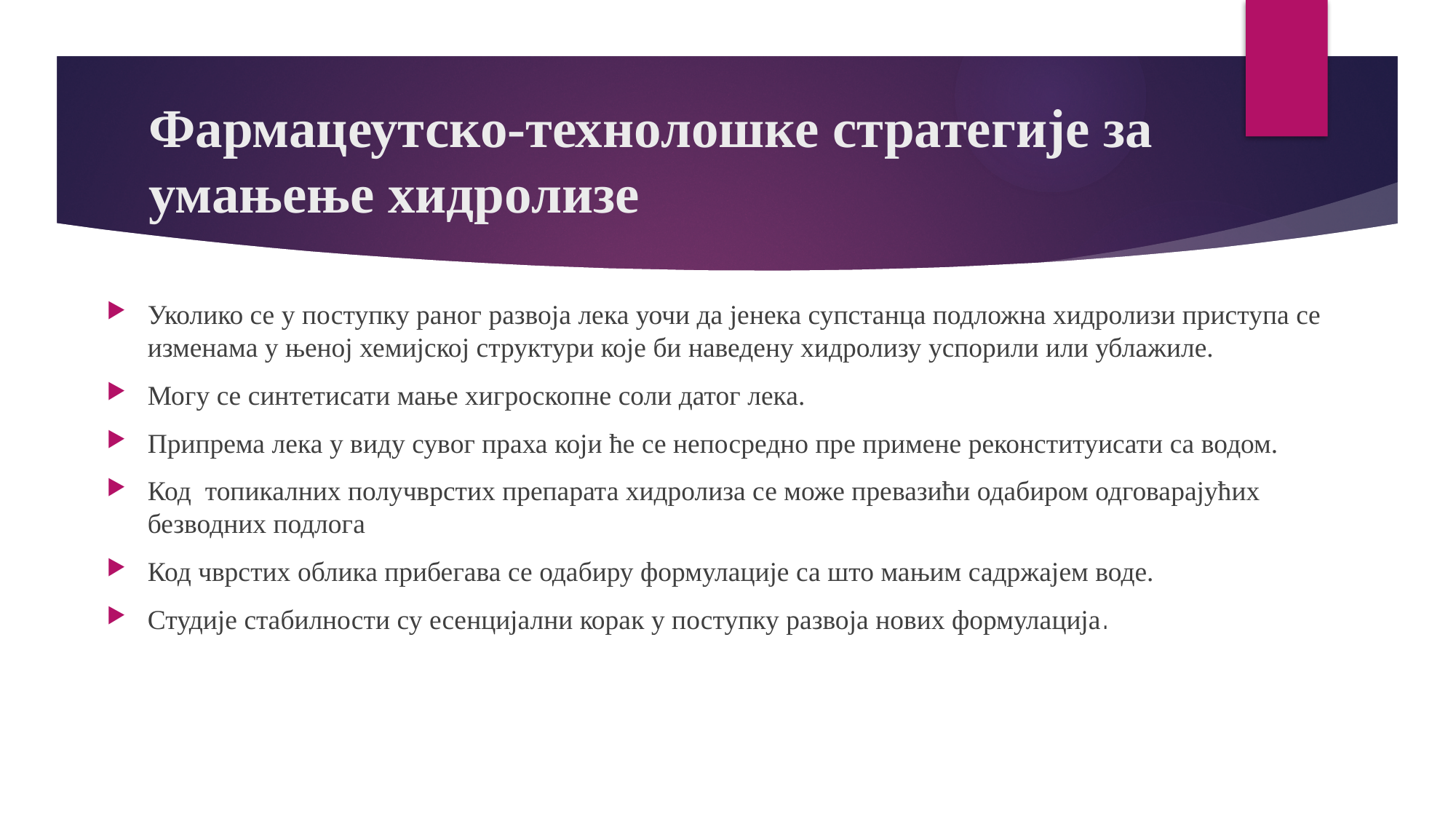

# Фармацеутско-технолошке стратегије за умањење хидролизе
Уколико се у поступку раног развоја лека уочи да јенека супстанца подложна хидролизи приступа се изменама у њеној хемијској структури које би наведену хидролизу успорили или ублажиле.
Могу се синтетисати мање хигроскопне соли датог лека.
Припрема лека у виду сувог праха који ће се непосредно пре примене реконституисати са водом.
Код  топикалних получврстих препарата хидролиза се може превазићи одабиром одговарајућих безводних подлога
Код чврстих облика прибегава се одабиру формулације са што мањим садржајем воде.
Студије стабилности су есенцијални корак у поступку развоја нових формулација.